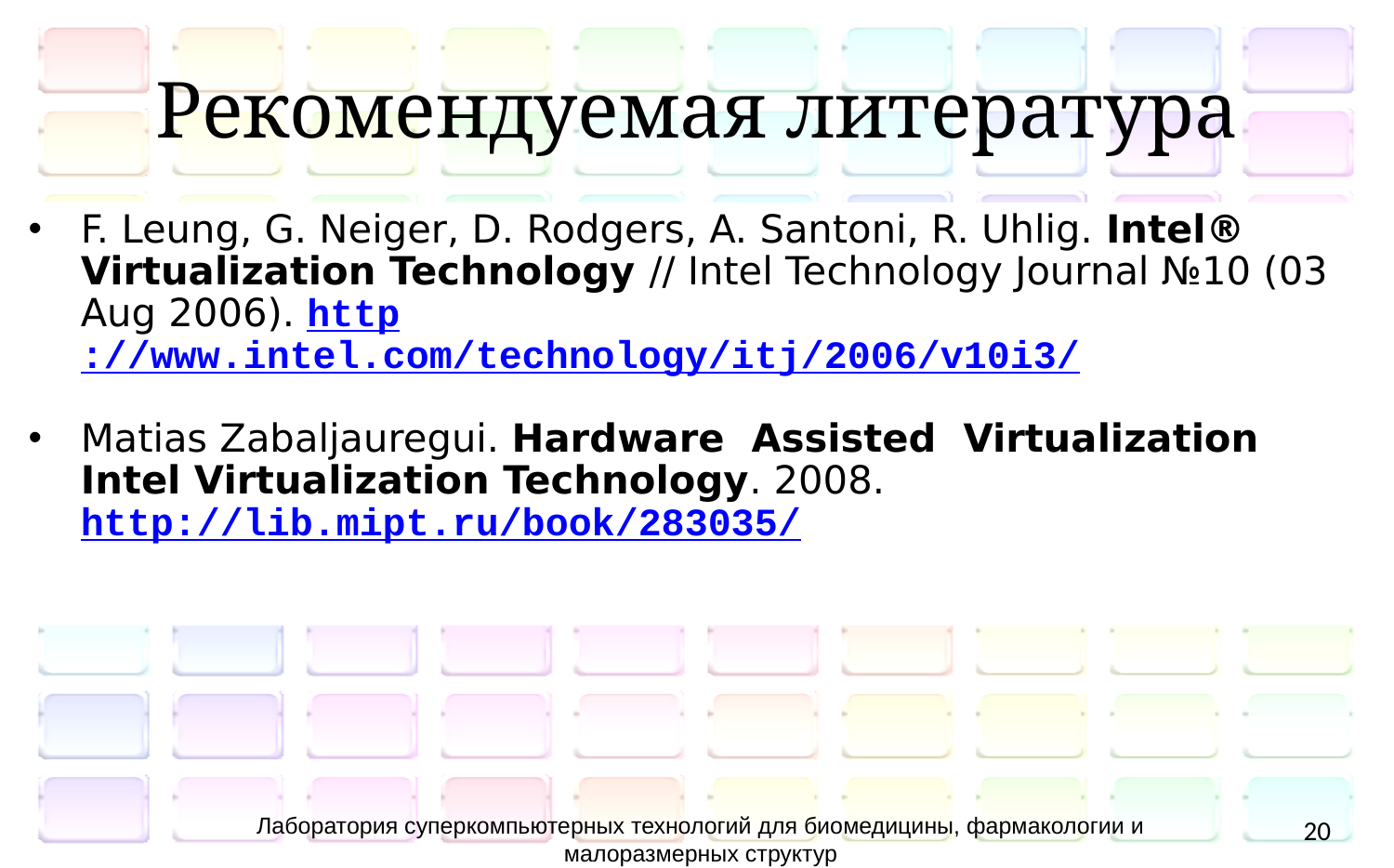

Рекомендуемая литература
F. Leung, G. Neiger, D. Rodgers, A. Santoni, R. Uhlig. Intel® Virtualization Technology // Intel Technology Journal №10 (03 Aug 2006). http://www.intel.com/technology/itj/2006/v10i3/

Matias Zabaljauregui. Hardware  Assisted  Virtualization Intel Virtualization Technology. 2008. http://lib.mipt.ru/book/283035/
Лаборатория суперкомпьютерных технологий для биомедицины, фармакологии и малоразмерных структур
20